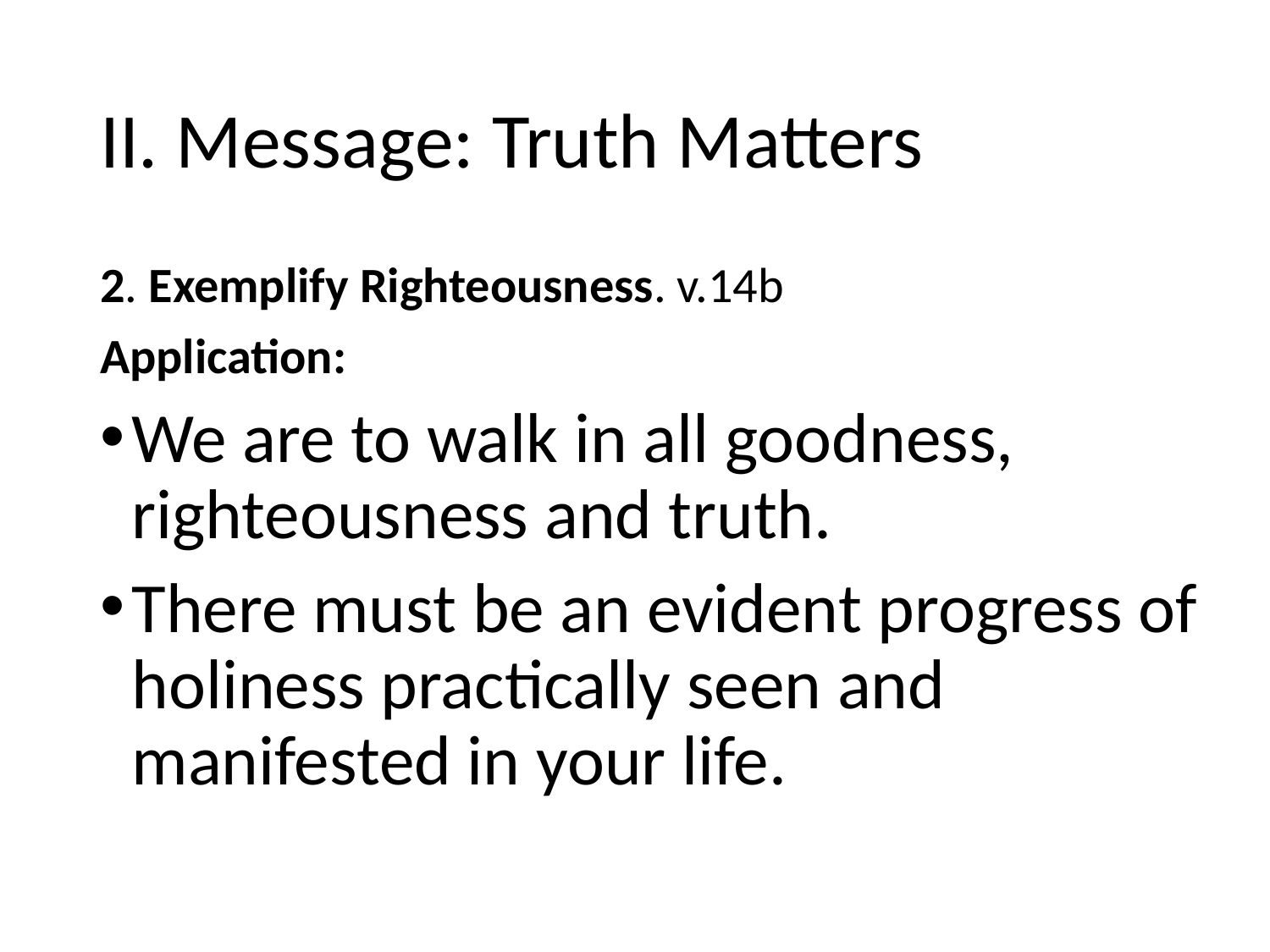

# II. Message: Truth Matters
2. Exemplify Righteousness. v.14b
Application:
We are to walk in all goodness, righteousness and truth.
There must be an evident progress of holiness practically seen and manifested in your life.